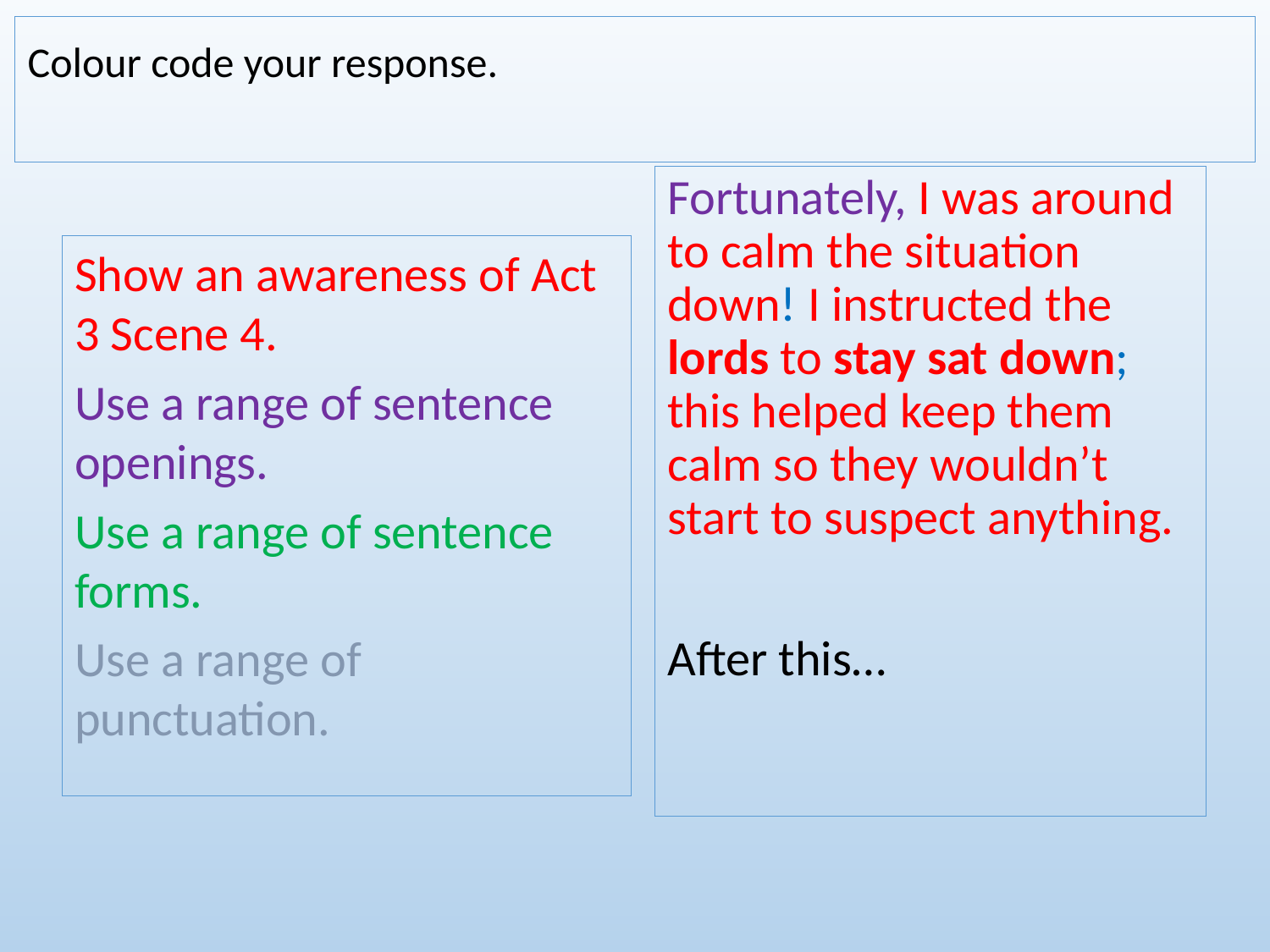

# Colour code your response.
Fortunately, I was around to calm the situation down! I instructed the lords to stay sat down; this helped keep them calm so they wouldn’t start to suspect anything.

After this…
Show an awareness of Act 3 Scene 4.
Use a range of sentence openings.
Use a range of sentence forms.
Use a range of punctuation.